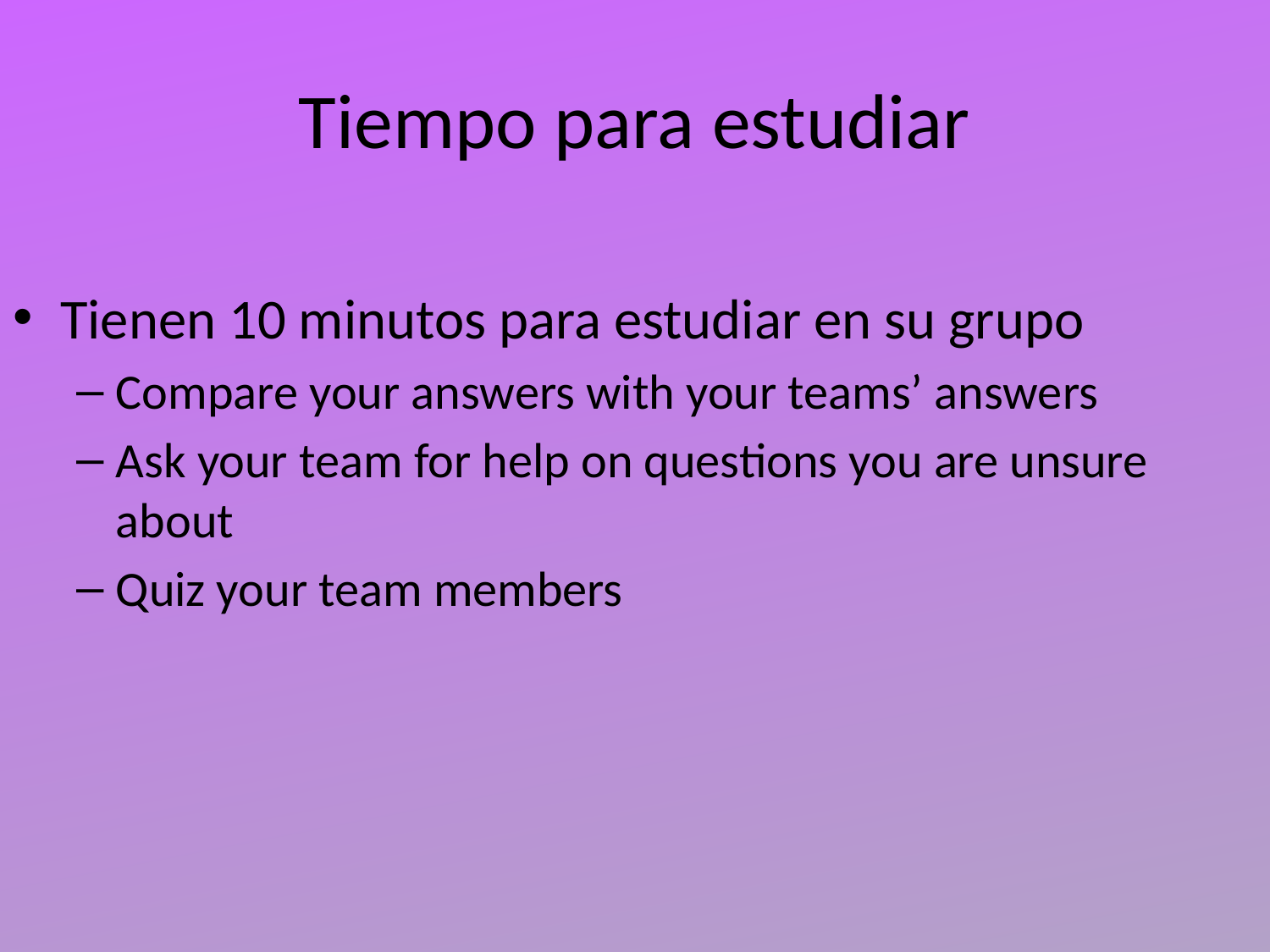

# Tiempo para estudiar

Tienen 10 minutos para estudiar en su grupo
Compare your answers with your teams’ answers
Ask your team for help on questions you are unsure about
Quiz your team members